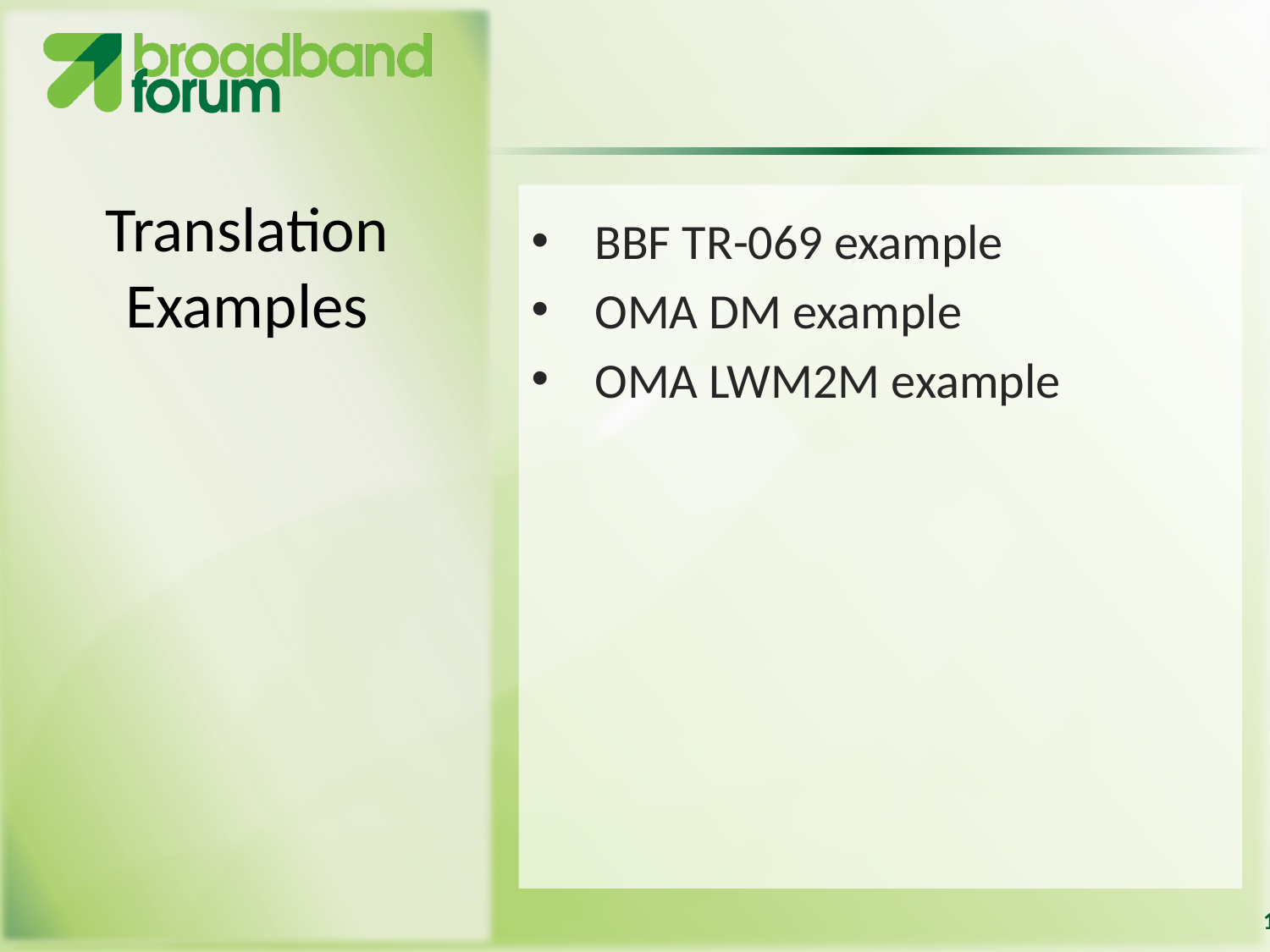

# Translation Examples
BBF TR-069 example
OMA DM example
OMA LWM2M example